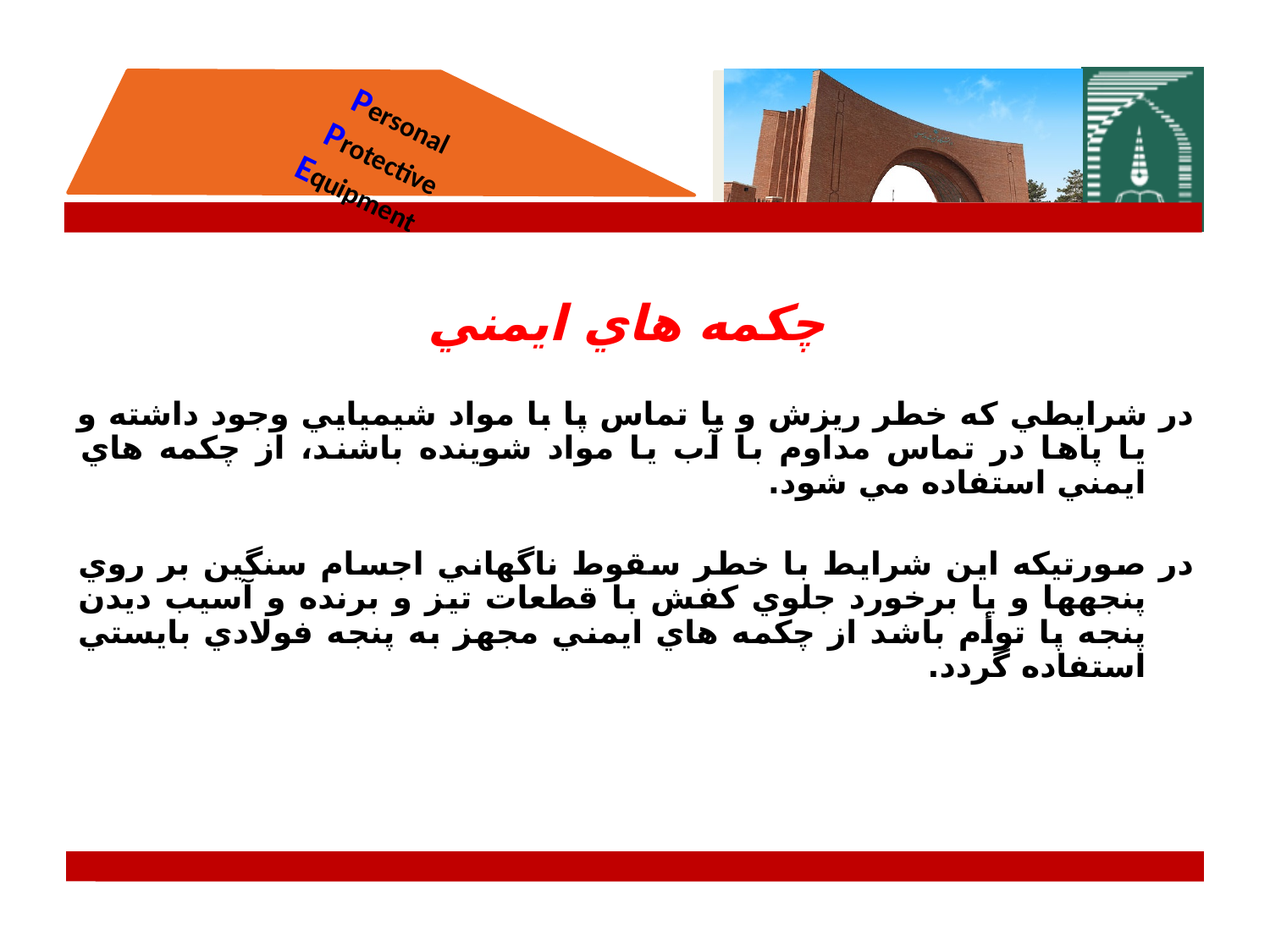

چكمه هاي ايمني

در شرايطي كه خطر ريزش و يا تماس پا با مواد شيميايي وجود داشته و يا پاها در تماس مداوم با آب يا مواد شوينده باشند، از چكمه هاي ايمني استفاده مي شود.

در صورتيكه اين شرايط با خطر سقوط ناگهاني اجسام سنگين بر روي پنجه­ها و يا برخورد جلوي كفش با قطعات تيز و برنده و آسيب ديدن پنجه پا توأم باشد از چكمه هاي ايمني مجهز به پنجه فولادي بايستي استفاده گردد.